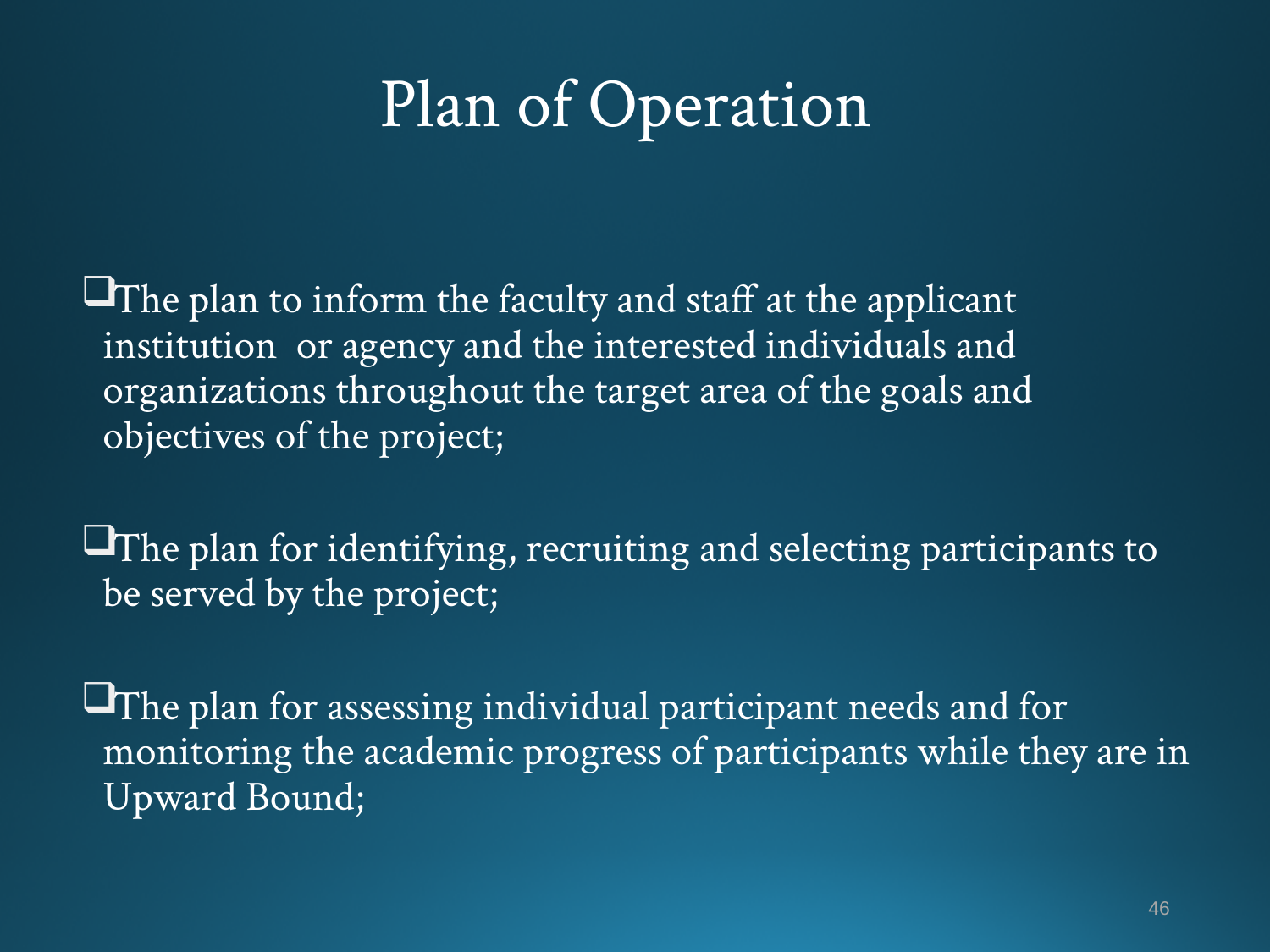

# Plan of Operation
The plan to inform the faculty and staff at the applicant institution  or agency and the interested individuals and organizations throughout the target area of the goals and objectives of the project;

The plan for identifying, recruiting and selecting participants to be served by the project;

The plan for assessing individual participant needs and for monitoring the academic progress of participants while they are in Upward Bound;
46